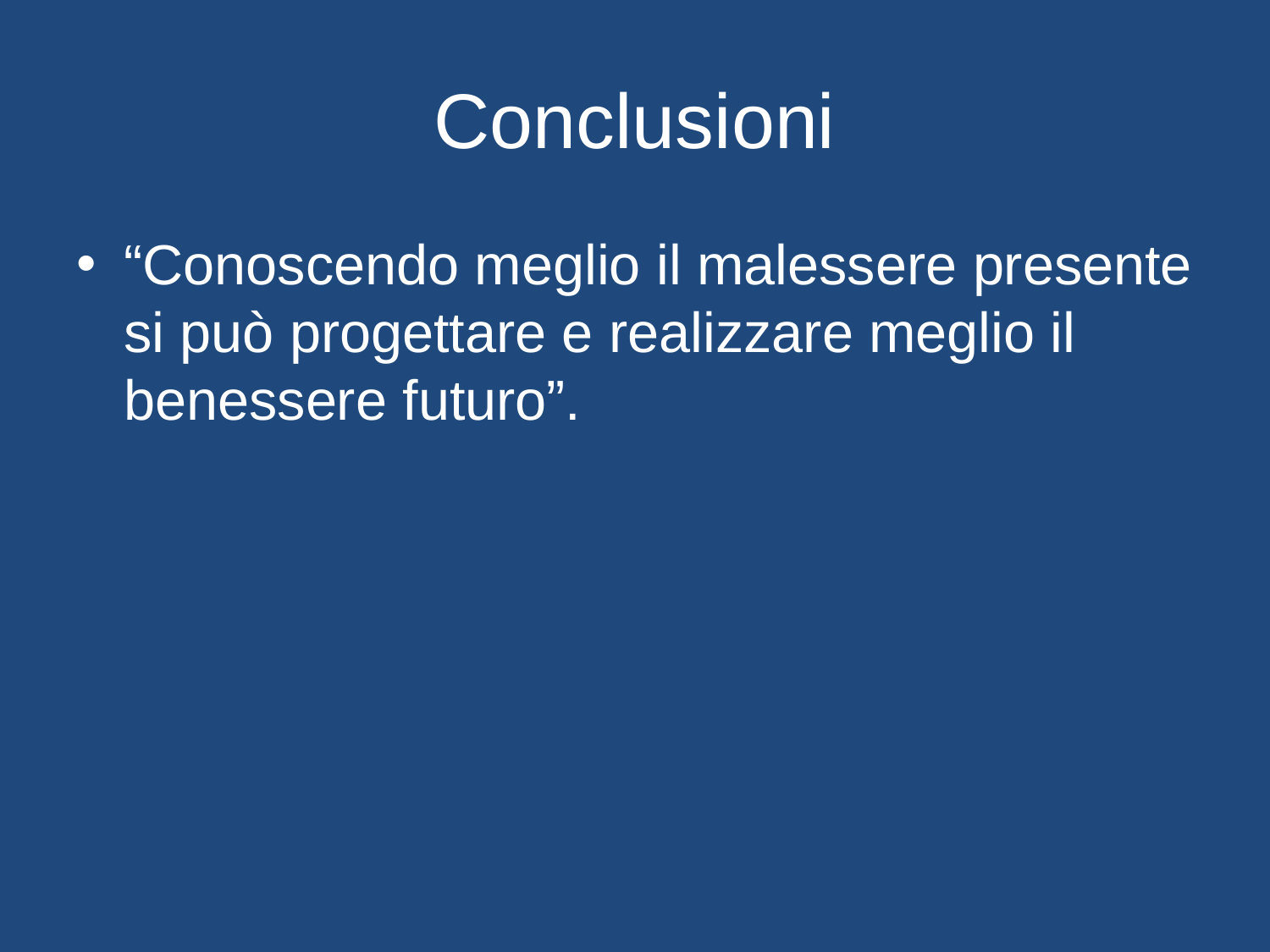

# Conclusioni
“Conoscendo meglio il malessere presente si può progettare e realizzare meglio il benessere futuro”.